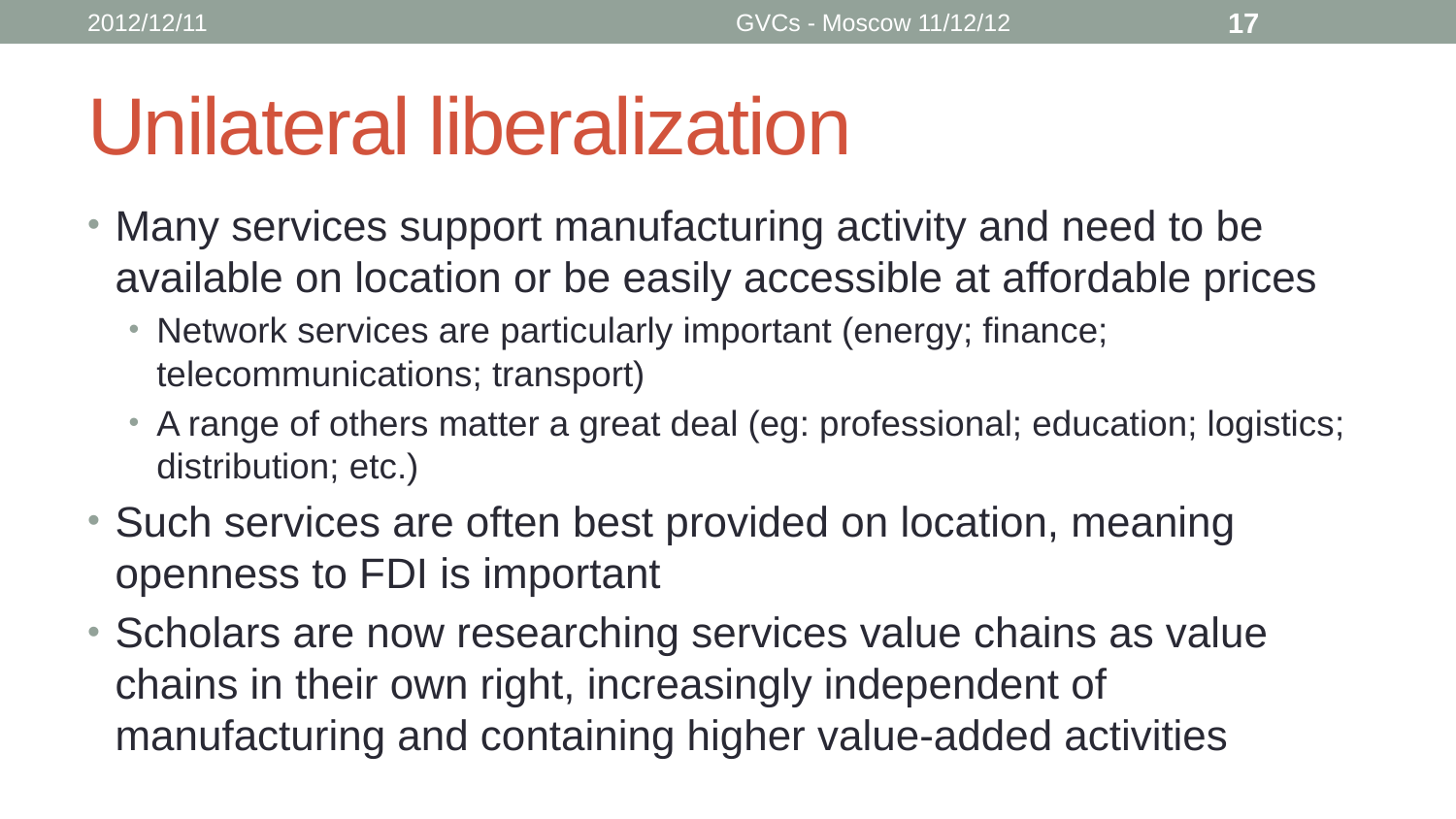

2012/12/11
GVCs - Moscow 11/12/12
17
# Unilateral liberalization
Many services support manufacturing activity and need to be available on location or be easily accessible at affordable prices
Network services are particularly important (energy; finance; telecommunications; transport)
A range of others matter a great deal (eg: professional; education; logistics; distribution; etc.)
Such services are often best provided on location, meaning openness to FDI is important
Scholars are now researching services value chains as value chains in their own right, increasingly independent of manufacturing and containing higher value-added activities